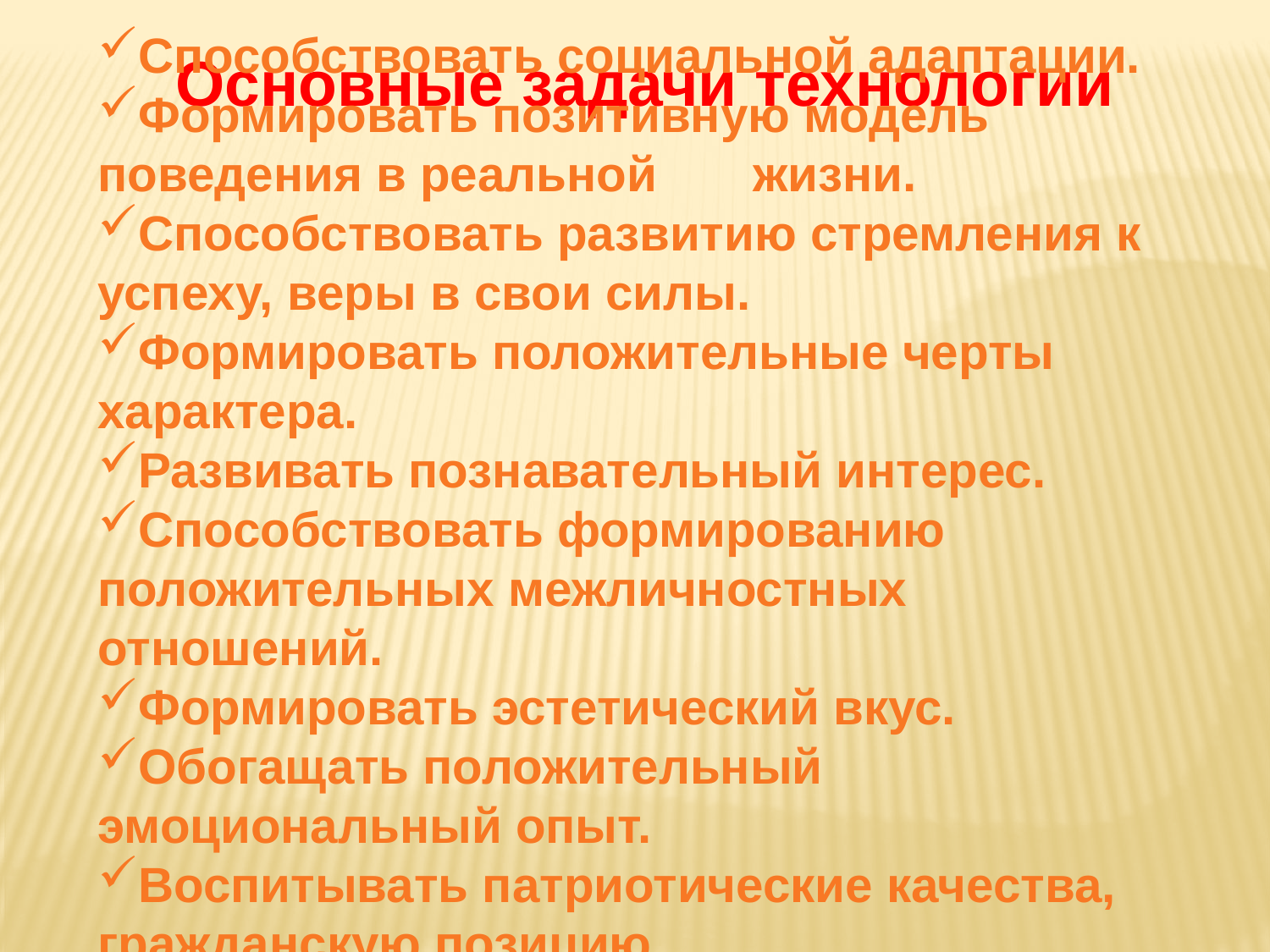

Основные задачи технологии
Способствовать социальной адаптации.
Формировать позитивную модель поведения в реальной       жизни.
Способствовать развитию стремления к успеху, веры в свои силы.
Формировать положительные черты характера.
Развивать познавательный интерес.
Способствовать формированию положительных межличностных   отношений.
Формировать эстетический вкус.
Обогащать положительный эмоциональный опыт.
Воспитывать патриотические качества, гражданскую позицию.